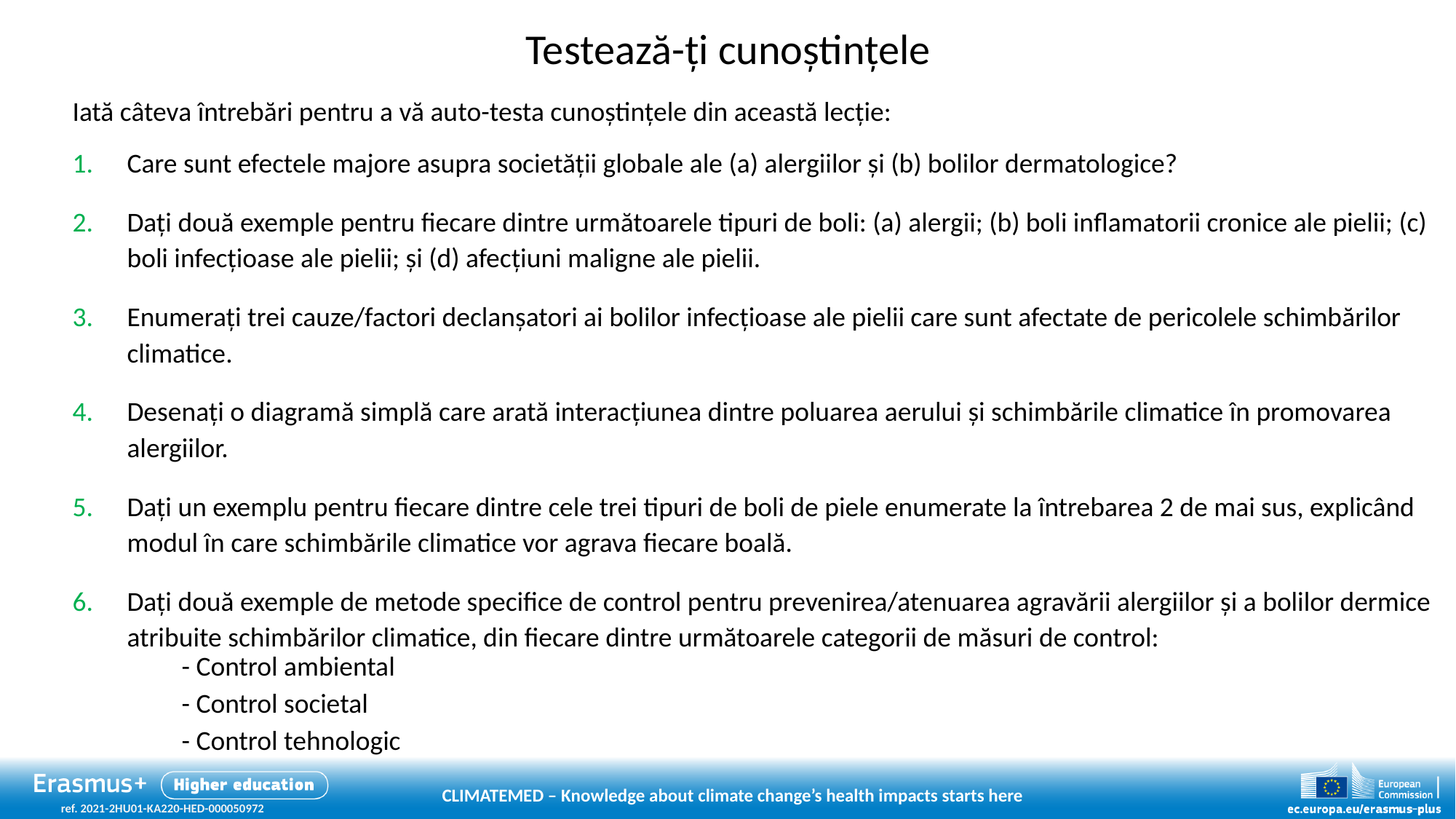

# Testează-ți cunoștințele
Iată câteva întrebări pentru a vă auto-testa cunoștințele din această lecție:
Care sunt efectele majore asupra societății globale ale (a) alergiilor și (b) bolilor dermatologice?
Dați două exemple pentru fiecare dintre următoarele tipuri de boli: (a) alergii; (b) boli inflamatorii cronice ale pielii; (c) boli infecțioase ale pielii; și (d) afecțiuni maligne ale pielii.
Enumerați trei cauze/factori declanșatori ai bolilor infecțioase ale pielii care sunt afectate de pericolele schimbărilor climatice.
Desenați o diagramă simplă care arată interacțiunea dintre poluarea aerului și schimbările climatice în promovarea alergiilor.
Dați un exemplu pentru fiecare dintre cele trei tipuri de boli de piele enumerate la întrebarea 2 de mai sus, explicând modul în care schimbările climatice vor agrava fiecare boală.
Dați două exemple de metode specifice de control pentru prevenirea/atenuarea agravării alergiilor și a bolilor dermice atribuite schimbărilor climatice, din fiecare dintre următoarele categorii de măsuri de control:
	- Control ambiental
	- Control societal
	- Control tehnologic